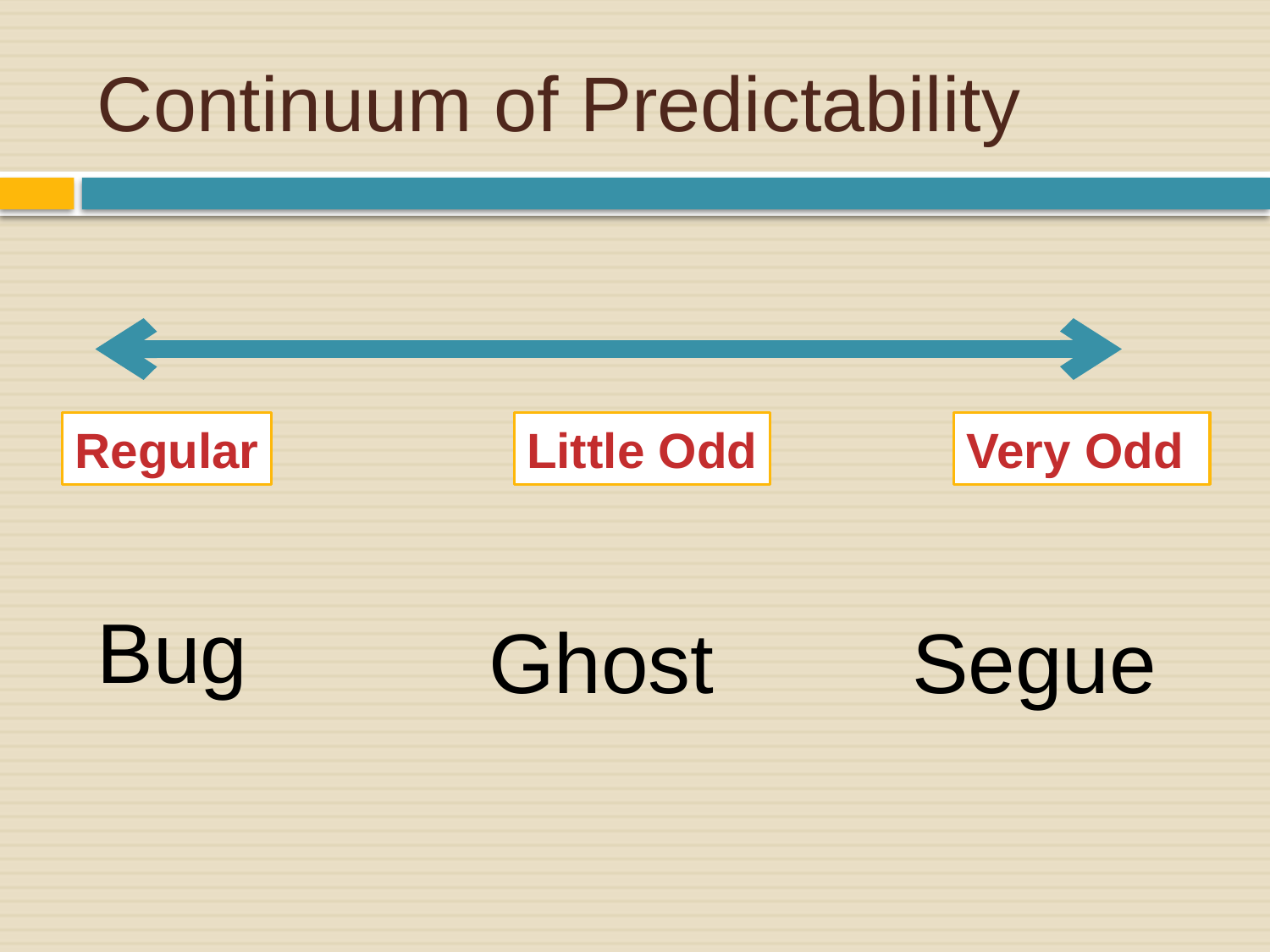

# Continuum of Predictability
Regular
Little Odd
Very Odd
Bug
Ghost
Segue